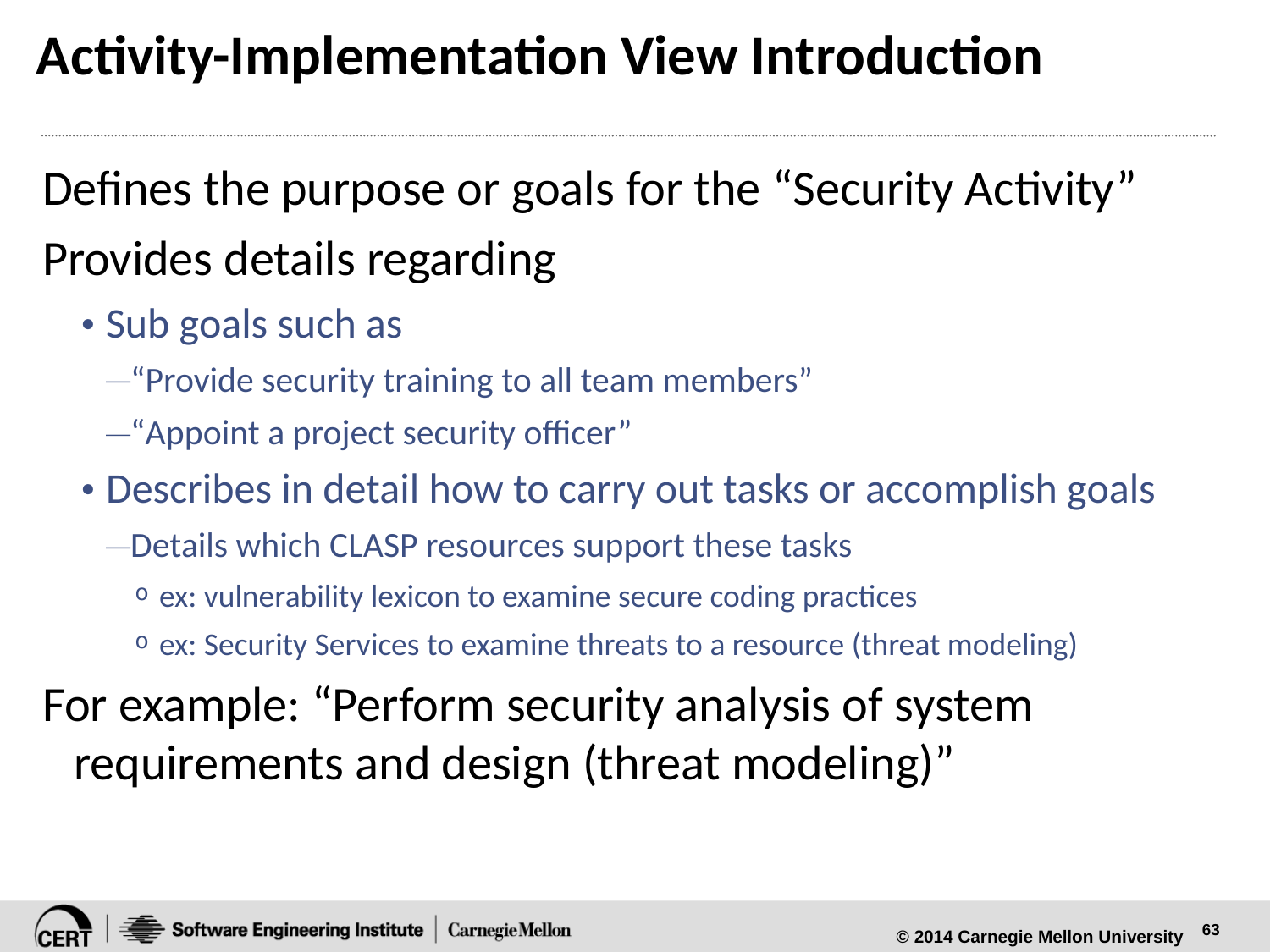

# Activity-Implementation View Introduction
Defines the purpose or goals for the “Security Activity”
Provides details regarding
Sub goals such as
“Provide security training to all team members”
“Appoint a project security officer”
Describes in detail how to carry out tasks or accomplish goals
Details which CLASP resources support these tasks
ex: vulnerability lexicon to examine secure coding practices
ex: Security Services to examine threats to a resource (threat modeling)‏
For example: “Perform security analysis of system requirements and design (threat modeling)”